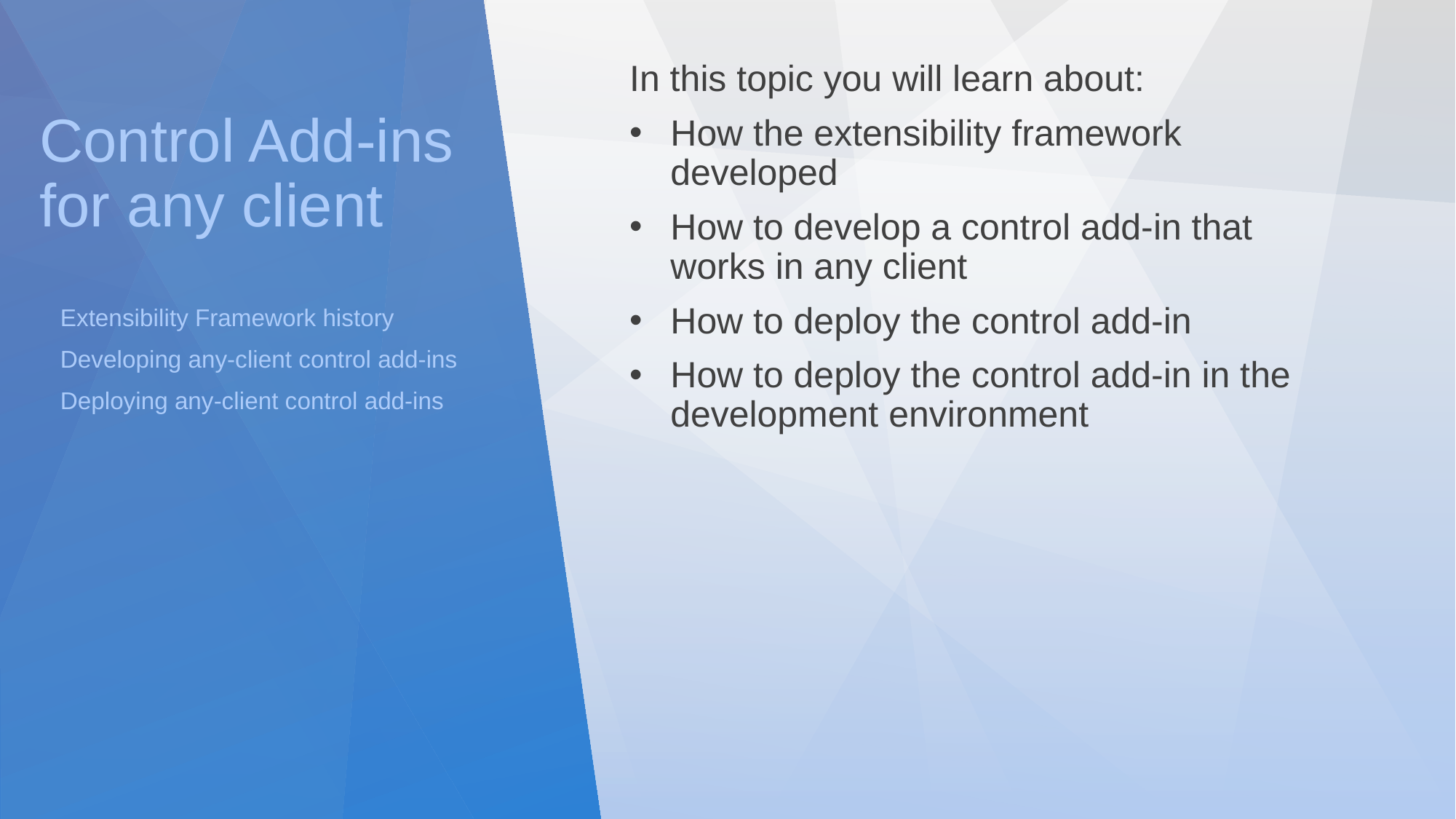

# Control Add-ins for any client
In this topic you will learn about:
How the extensibility framework developed
How to develop a control add-in that works in any client
How to deploy the control add-in
How to deploy the control add-in in the development environment
Extensibility Framework history
Developing any-client control add-ins
Deploying any-client control add-ins